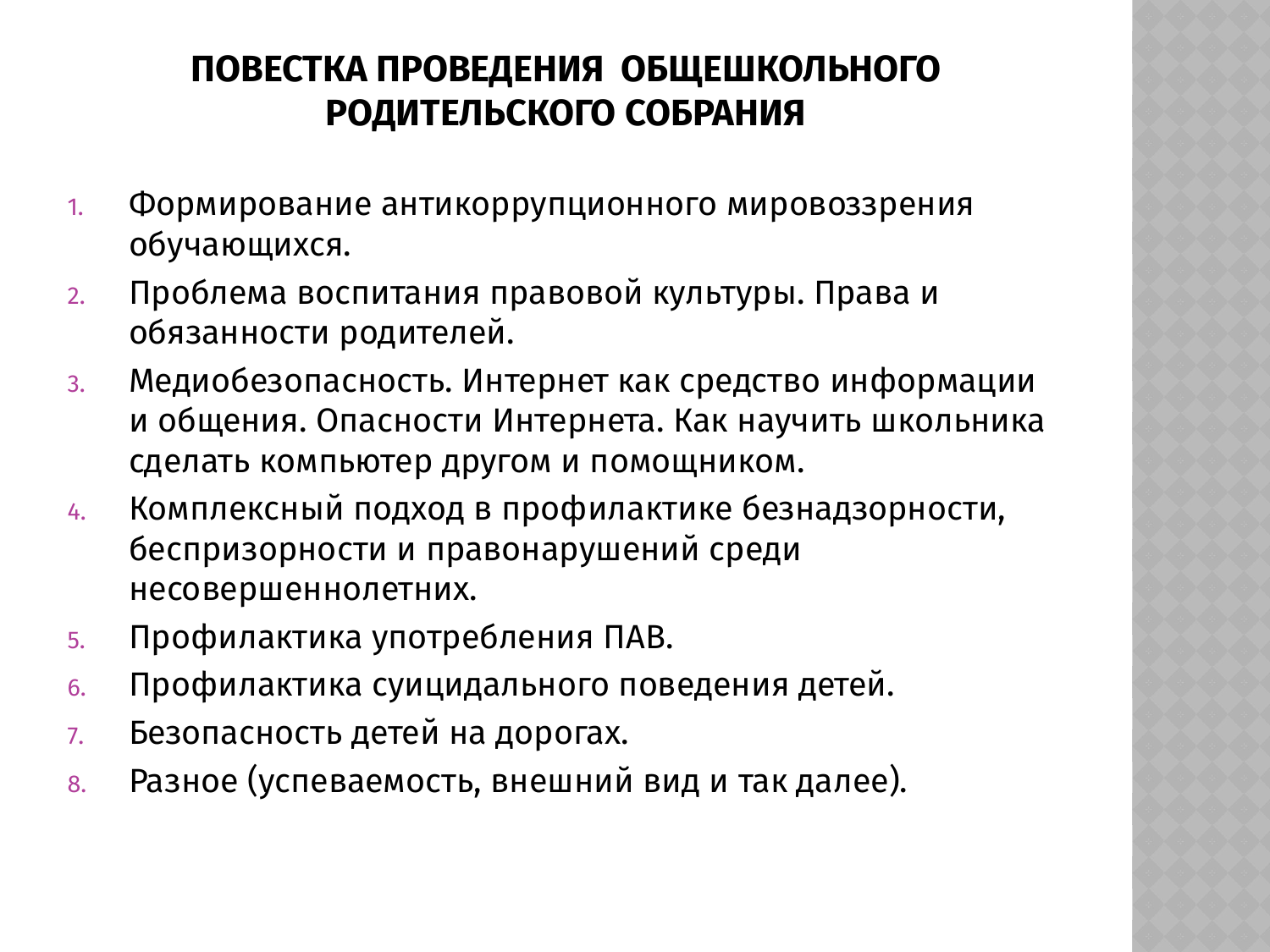

# Повестка проведения  общешкольного родительского собрания
Формирование антикоррупционного мировоззрения обучающихся.
Проблема воспитания правовой культуры. Права и обязанности родителей.
Медиобезопасность. Интернет как средство информации и общения. Опасности Интернета. Как научить школьника сделать компьютер другом и помощником.
Комплексный подход в профилактике безнадзорности, беспризорности и правонарушений среди несовершеннолетних.
Профилактика употребления ПАВ.
Профилактика суицидального поведения детей.
Безопасность детей на дорогах.
Разное (успеваемость, внешний вид и так далее).